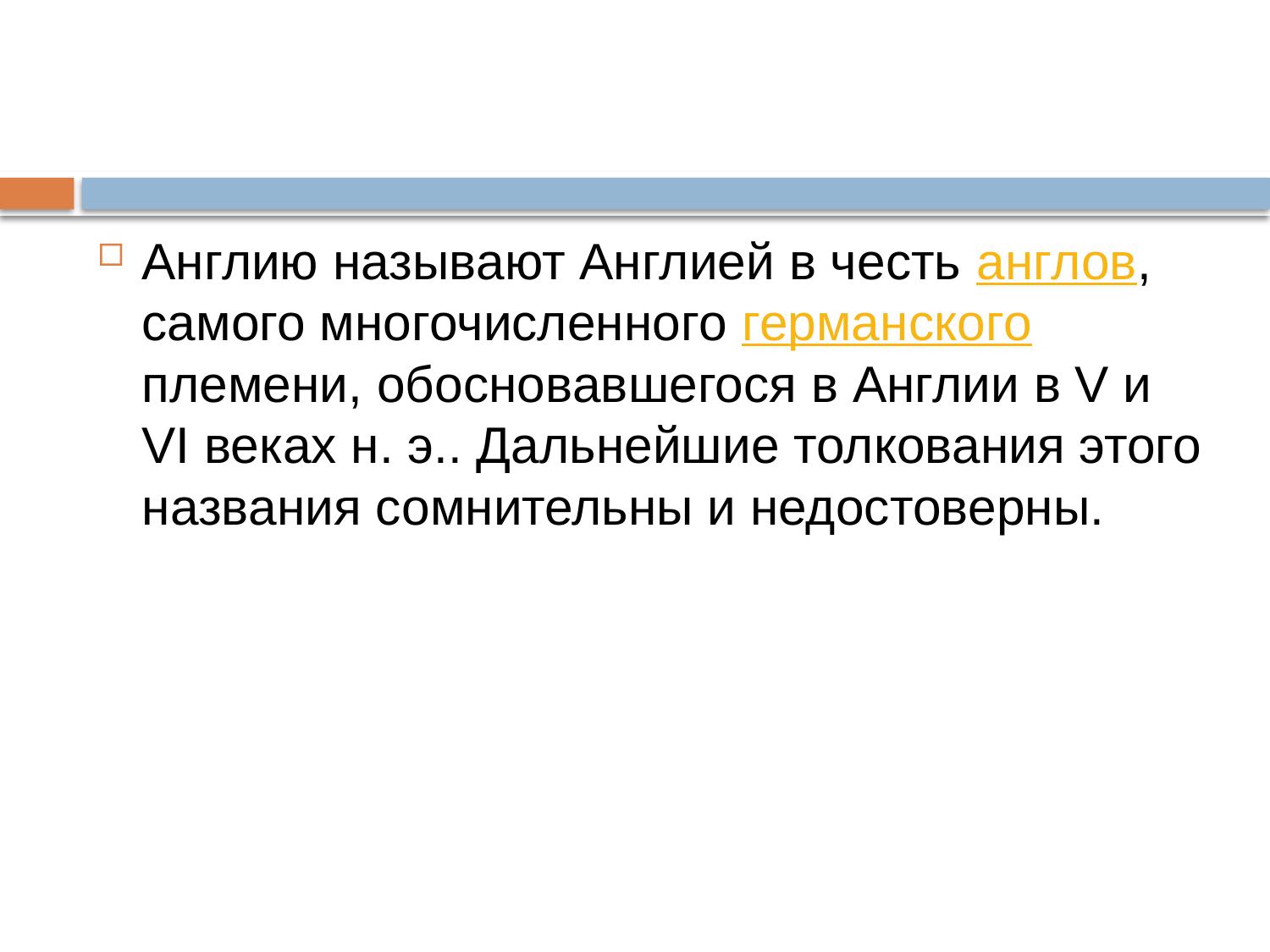

#
Англию называют Англией в честь англов, самого многочисленного германского племени, обосновавшегося в Англии в V и VI веках н. э.. Дальнейшие толкования этого названия сомнительны и недостоверны.